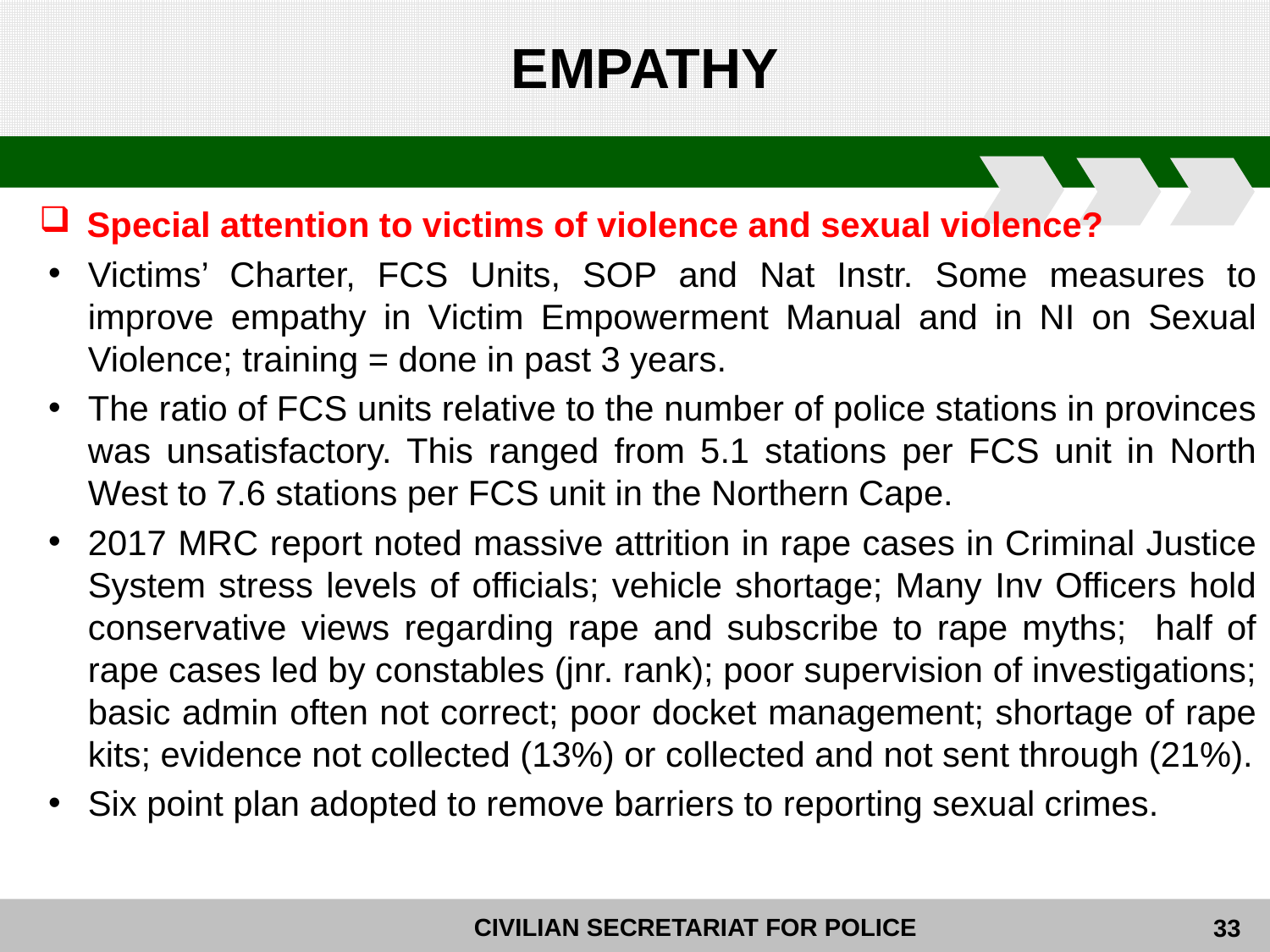

# EMPATHY
Special attention to victims of violence and sexual violence?
Victims’ Charter, FCS Units, SOP and Nat Instr. Some measures to improve empathy in Victim Empowerment Manual and in NI on Sexual Violence; training = done in past 3 years.
The ratio of FCS units relative to the number of police stations in provinces was unsatisfactory. This ranged from 5.1 stations per FCS unit in North West to 7.6 stations per FCS unit in the Northern Cape.
2017 MRC report noted massive attrition in rape cases in Criminal Justice System stress levels of officials; vehicle shortage; Many Inv Officers hold conservative views regarding rape and subscribe to rape myths;  half of rape cases led by constables (jnr. rank); poor supervision of investigations; basic admin often not correct; poor docket management; shortage of rape kits; evidence not collected (13%) or collected and not sent through (21%).
Six point plan adopted to remove barriers to reporting sexual crimes.

33